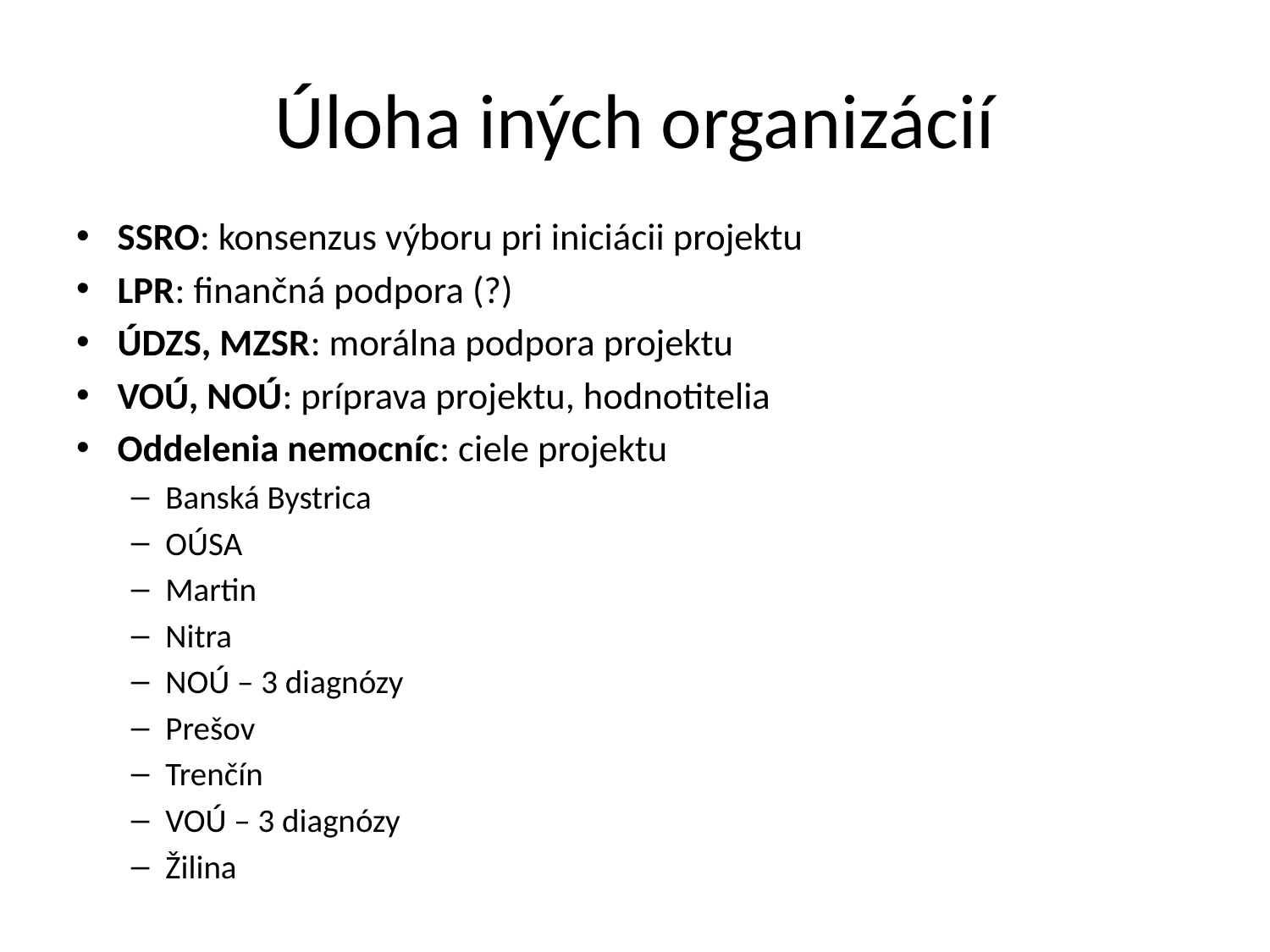

# Úloha iných organizácií
SSRO: konsenzus výboru pri iniciácii projektu
LPR: finančná podpora (?)
ÚDZS, MZSR: morálna podpora projektu
VOÚ, NOÚ: príprava projektu, hodnotitelia
Oddelenia nemocníc: ciele projektu
Banská Bystrica
OÚSA
Martin
Nitra
NOÚ – 3 diagnózy
Prešov
Trenčín
VOÚ – 3 diagnózy
Žilina